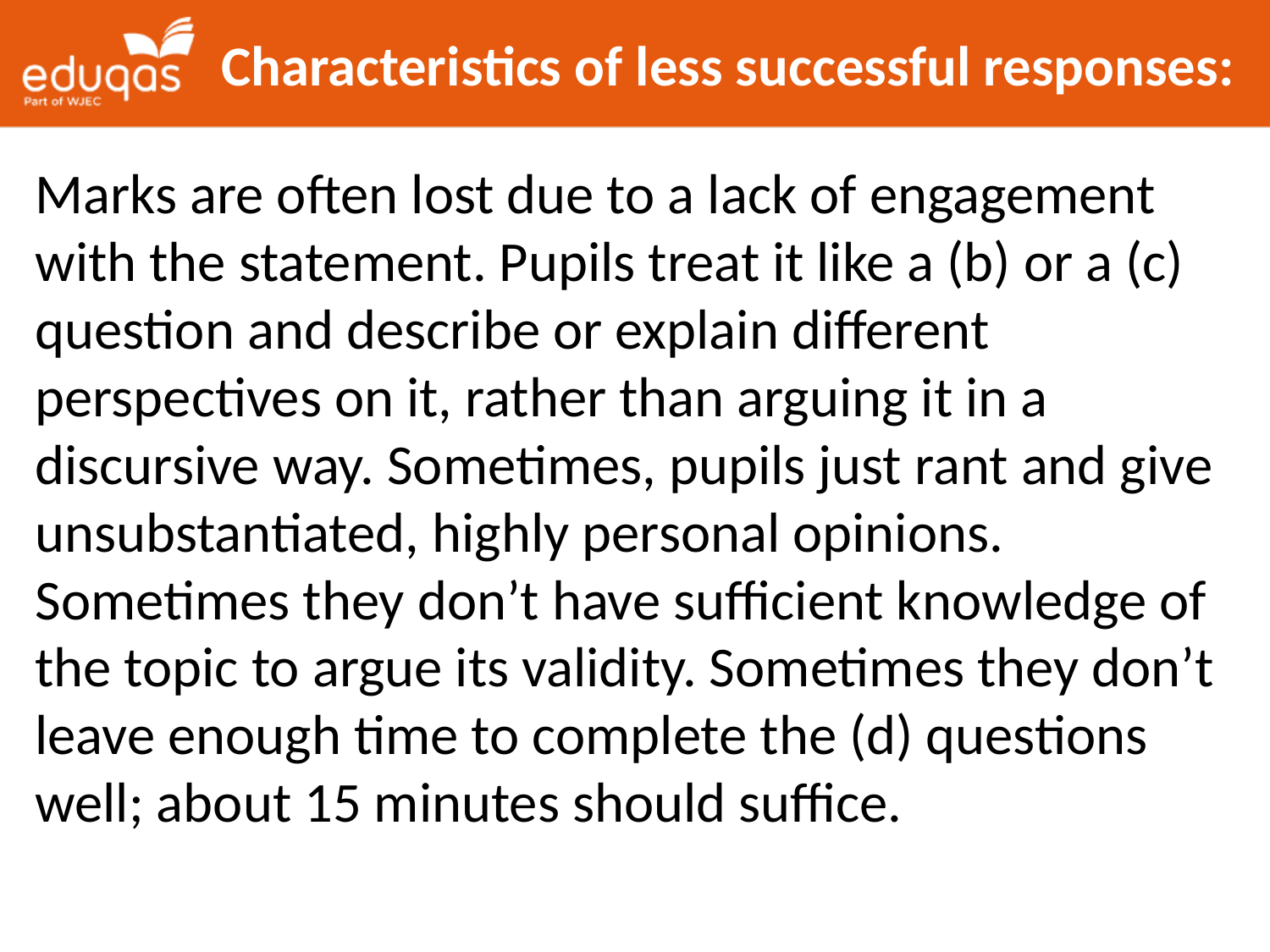

# Characteristics of less successful responses:
Marks are often lost due to a lack of engagement with the statement. Pupils treat it like a (b) or a (c) question and describe or explain different perspectives on it, rather than arguing it in a discursive way. Sometimes, pupils just rant and give unsubstantiated, highly personal opinions. Sometimes they don’t have sufficient knowledge of the topic to argue its validity. Sometimes they don’t leave enough time to complete the (d) questions well; about 15 minutes should suffice.